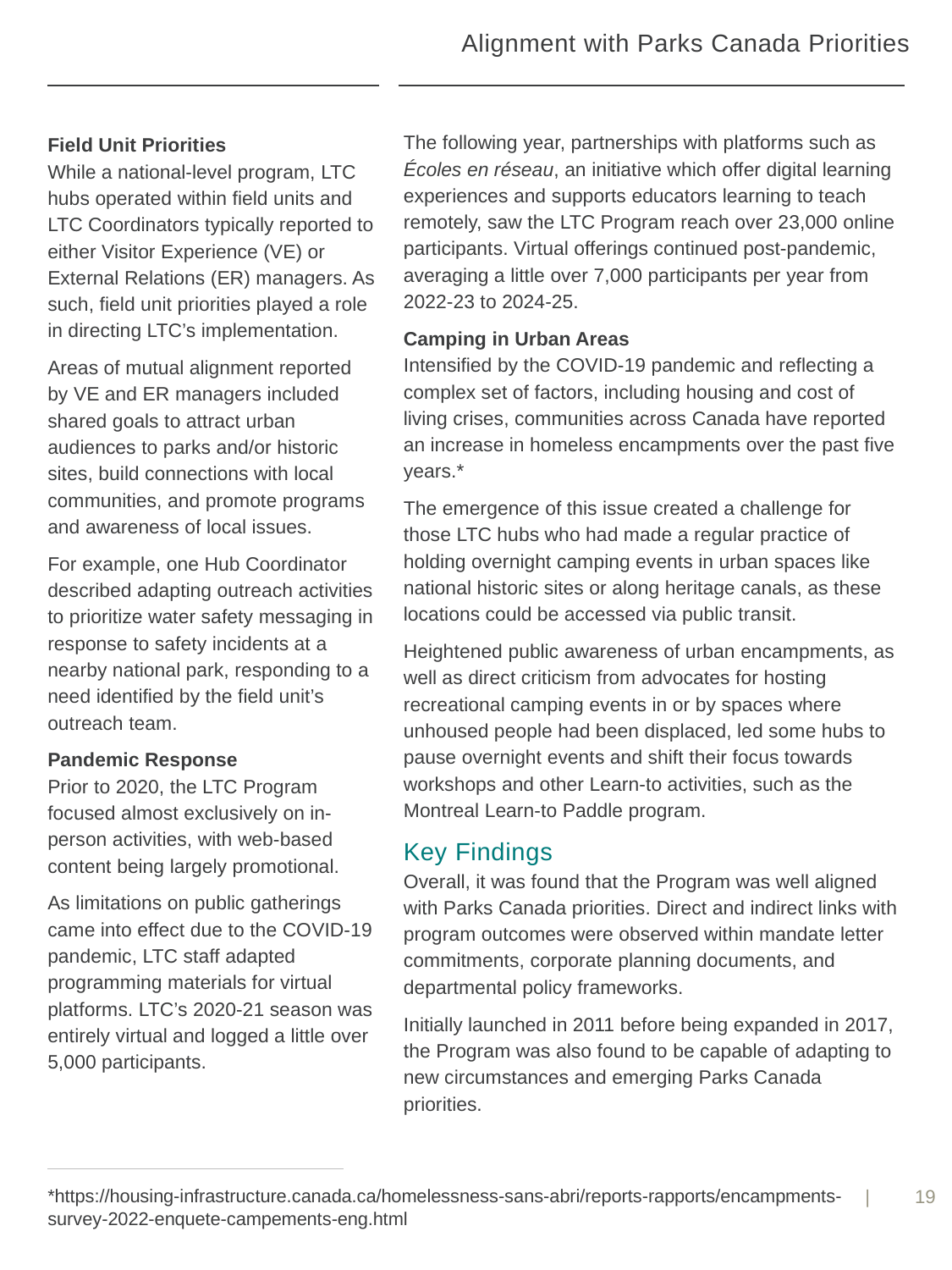

# Alignment with Parks Canada Priorities
The following year, partnerships with platforms such as Écoles en réseau, an initiative which offer digital learning experiences and supports educators learning to teach remotely, saw the LTC Program reach over 23,000 online participants. Virtual offerings continued post-pandemic, averaging a little over 7,000 participants per year from 2022-23 to 2024-25.
Camping in Urban Areas
Intensified by the COVID-19 pandemic and reflecting a complex set of factors, including housing and cost of living crises, communities across Canada have reported an increase in homeless encampments over the past five years.*
The emergence of this issue created a challenge for those LTC hubs who had made a regular practice of holding overnight camping events in urban spaces like national historic sites or along heritage canals, as these locations could be accessed via public transit.
Heightened public awareness of urban encampments, as well as direct criticism from advocates for hosting recreational camping events in or by spaces where unhoused people had been displaced, led some hubs to pause overnight events and shift their focus towards workshops and other Learn-to activities, such as the Montreal Learn-to Paddle program.
Key Findings
Overall, it was found that the Program was well aligned with Parks Canada priorities. Direct and indirect links with program outcomes were observed within mandate letter commitments, corporate planning documents, and departmental policy frameworks.
Initially launched in 2011 before being expanded in 2017, the Program was also found to be capable of adapting to new circumstances and emerging Parks Canada priorities.

Field Unit Priorities
While a national-level program, LTC hubs operated within field units and LTC Coordinators typically reported to either Visitor Experience (VE) or External Relations (ER) managers. As such, field unit priorities played a role in directing LTC’s implementation.
Areas of mutual alignment reported by VE and ER managers included shared goals to attract urban audiences to parks and/or historic sites, build connections with local communities, and promote programs and awareness of local issues.
For example, one Hub Coordinator described adapting outreach activities to prioritize water safety messaging in response to safety incidents at a nearby national park, responding to a need identified by the field unit’s outreach team.
Pandemic Response
Prior to 2020, the LTC Program focused almost exclusively on in-person activities, with web-based content being largely promotional.
As limitations on public gatherings came into effect due to the COVID-19 pandemic, LTC staff adapted programming materials for virtual platforms. LTC’s 2020-21 season was entirely virtual and logged a little over 5,000 participants.

*https://housing-infrastructure.canada.ca/homelessness-sans-abri/reports-rapports/encampments-survey-2022-enquete-campements-eng.html